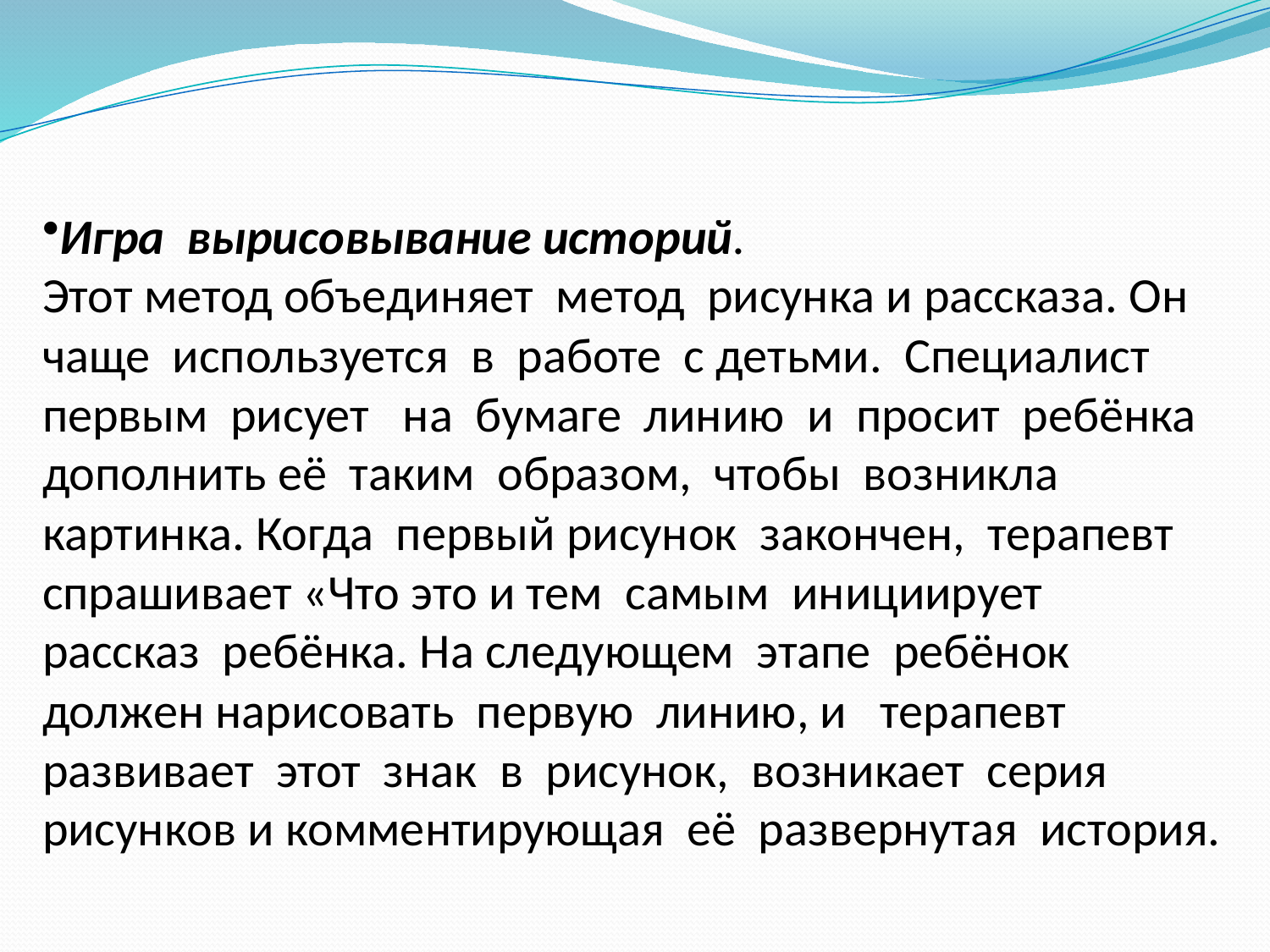

Игра  вырисовывание историй.
Этот метод объединяет  метод  рисунка и рассказа. Он  чаще  используется  в  работе  с детьми.  Специалист  первым  рисует   на  бумаге  линию  и  просит  ребёнка  дополнить её  таким  образом,  чтобы  возникла  картинка. Когда  первый рисунок  закончен,  терапевт  спрашивает «Что это и тем  самым  инициирует   рассказ  ребёнка. На следующем  этапе  ребёнок  должен нарисовать  первую  линию, и   терапевт  развивает  этот  знак  в  рисунок,  возникает  серия  рисунков и комментирующая  её  развернутая  история.